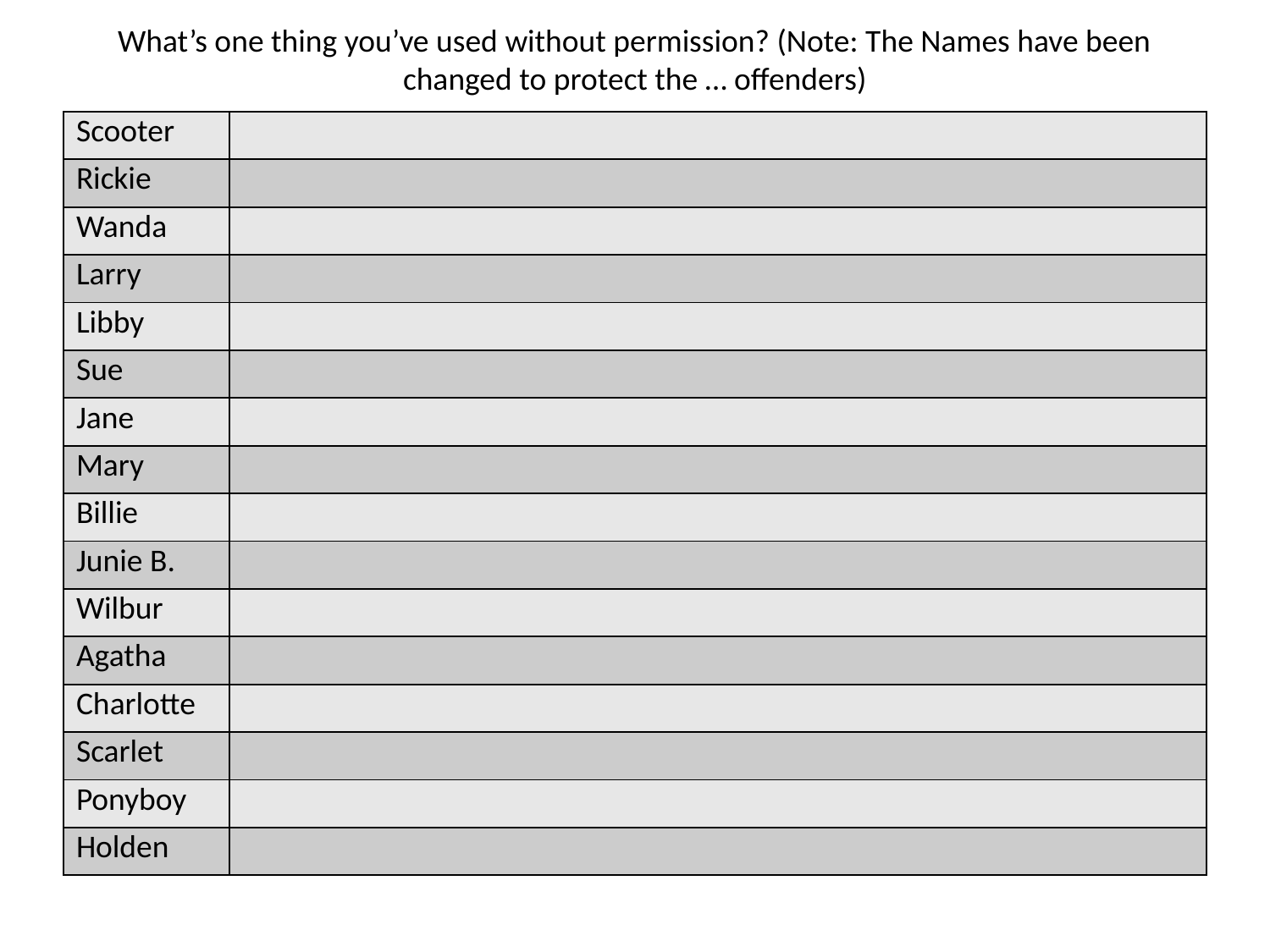

# What’s one thing you’ve used without permission? (Note: The Names have been changed to protect the … offenders)
| Scooter |  |
| --- | --- |
| Rickie |  |
| Wanda |  |
| Larry |  |
| Libby |  |
| Sue |  |
| Jane |  |
| Mary |  |
| Billie |  |
| Junie B. |  |
| Wilbur |  |
| Agatha |  |
| Charlotte |  |
| Scarlet |  |
| Ponyboy |  |
| Holden |  |